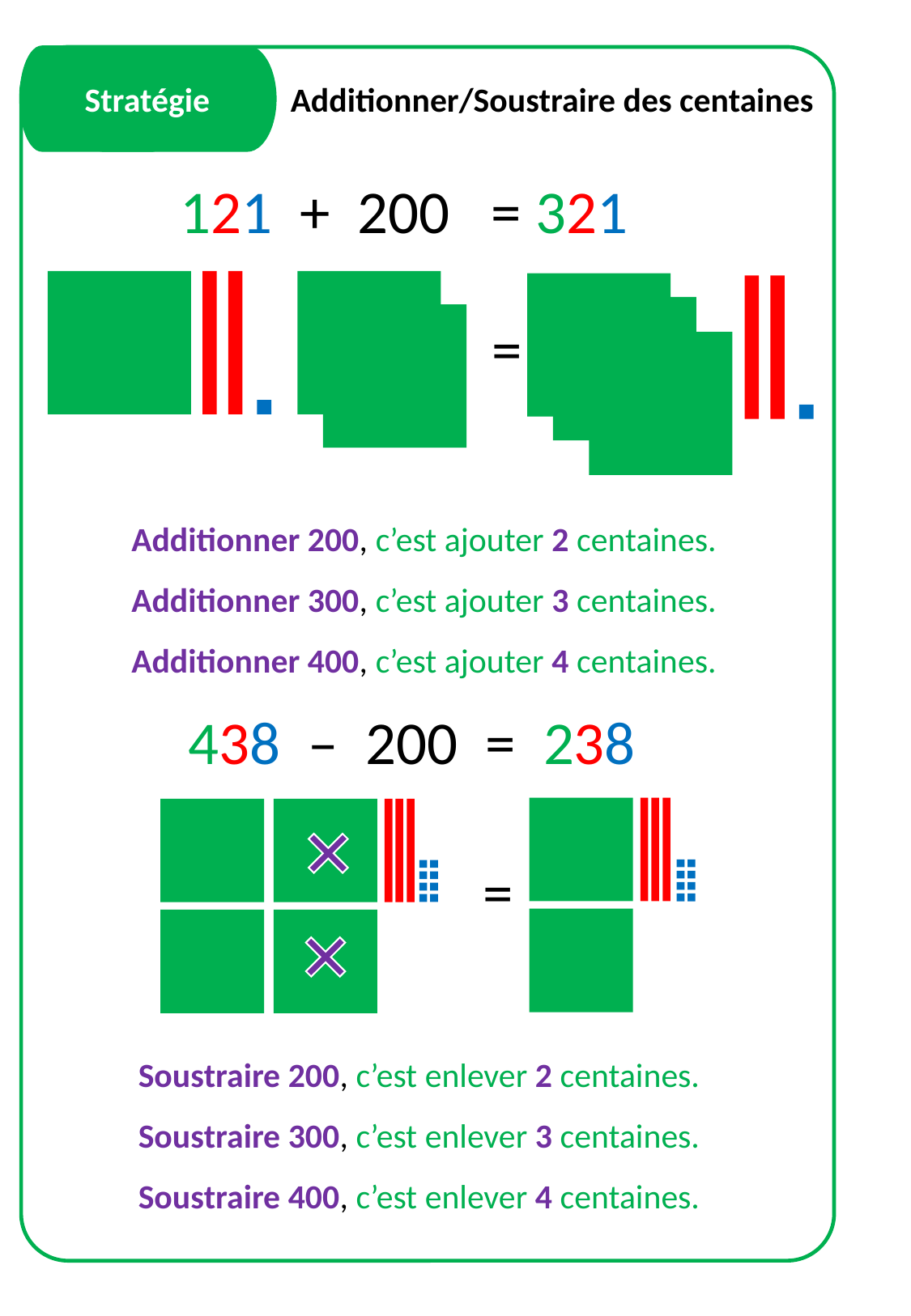

Stratégie

Additionner/Soustraire des centaines
121  +  200   = 321

=

Additionner 200, c’est ajouter 2 centaines.
Additionner 300, c’est ajouter 3 centaines.
Additionner 400, c’est ajouter 4 centaines.

438  –  200  =  238

=

Soustraire 200, c’est enlever 2 centaines.
Soustraire 300, c’est enlever 3 centaines.
Soustraire 400, c’est enlever 4 centaines.